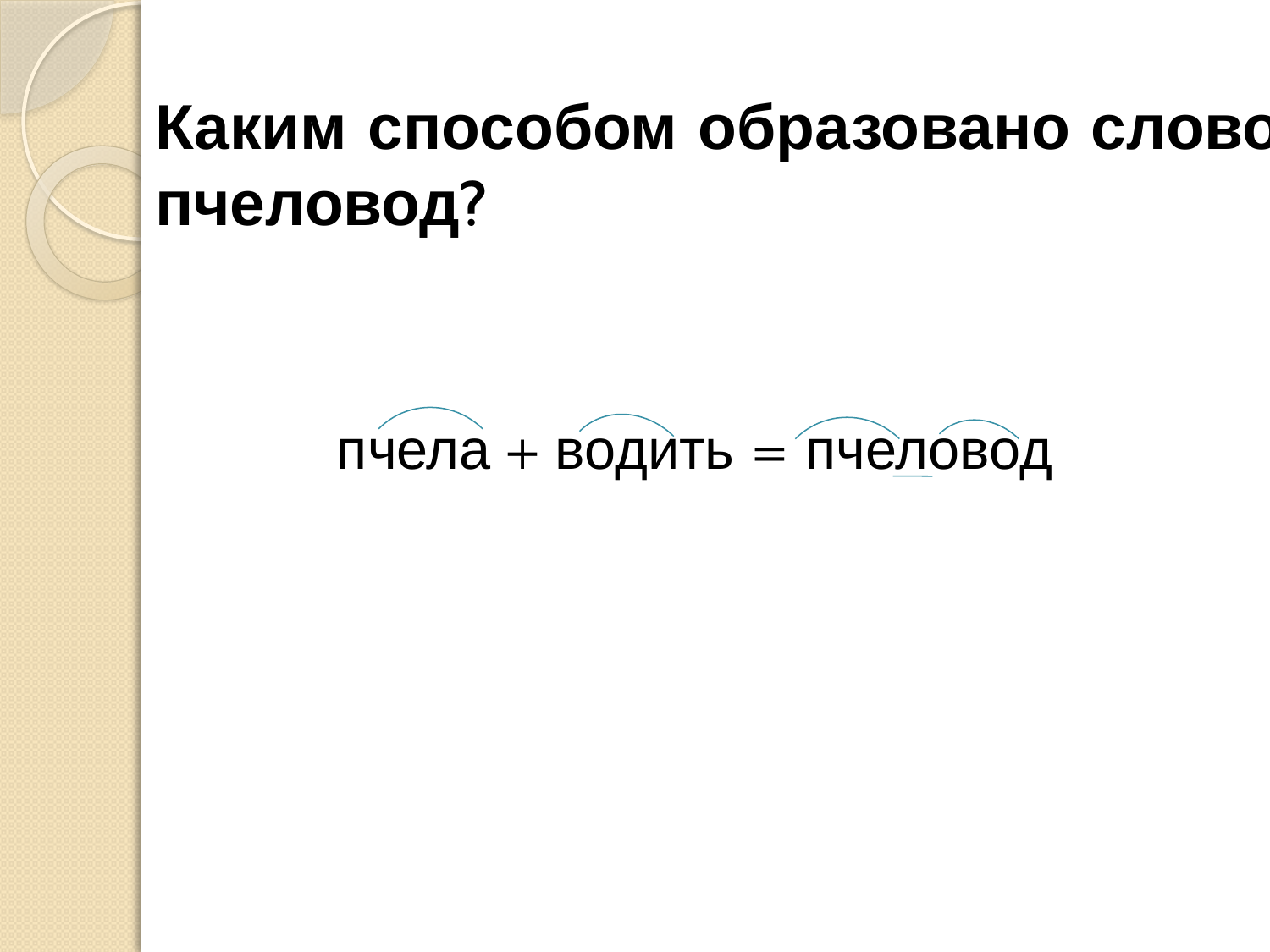

Каким способом образовано слово
пчеловод?
пчела + водить = пчеловод